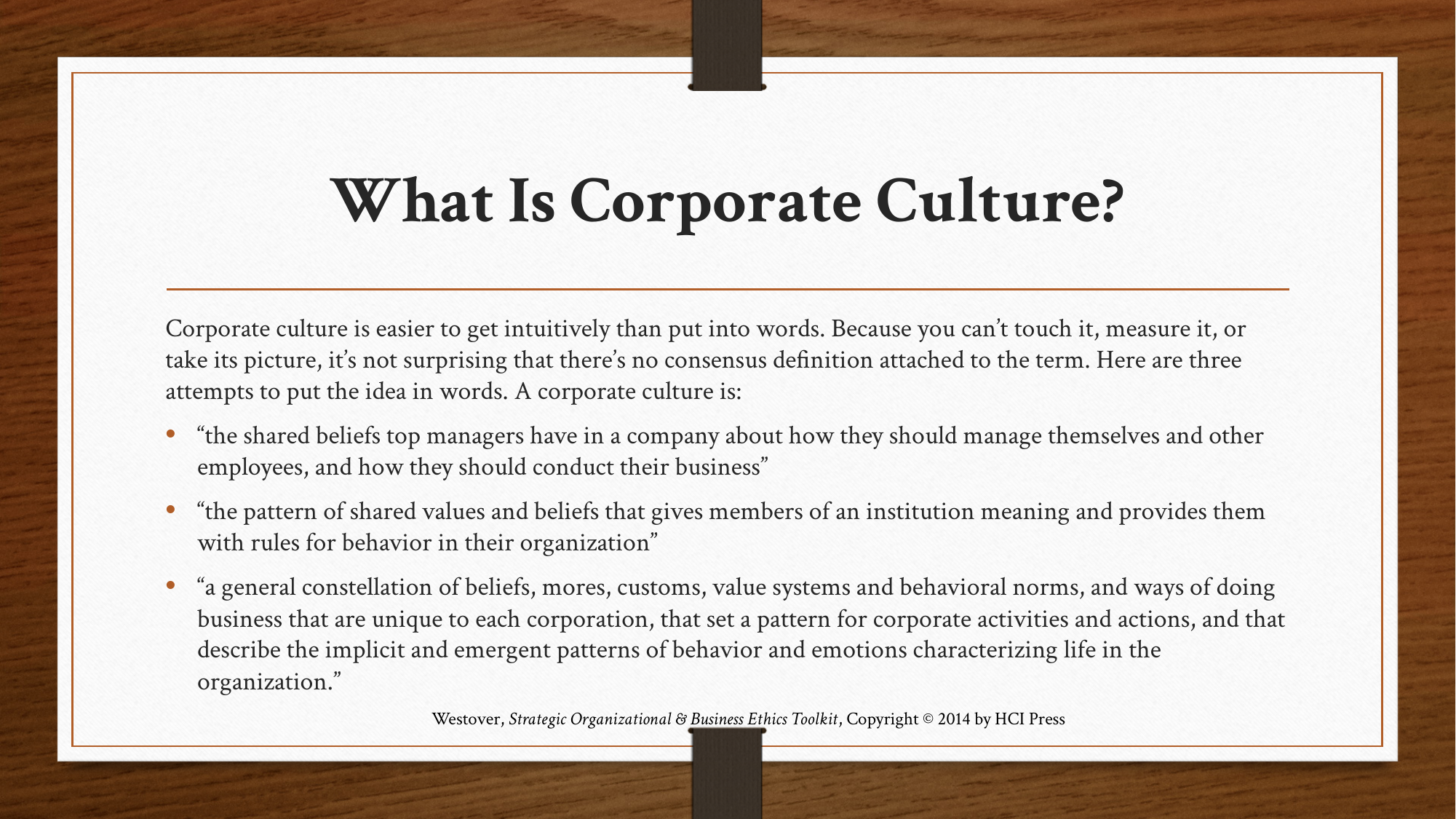

# What Is Corporate Culture?
Corporate culture is easier to get intuitively than put into words. Because you can’t touch it, measure it, or take its picture, it’s not surprising that there’s no consensus definition attached to the term. Here are three attempts to put the idea in words. A corporate culture is:
“the shared beliefs top managers have in a company about how they should manage themselves and other employees, and how they should conduct their business”
“the pattern of shared values and beliefs that gives members of an institution meaning and provides them with rules for behavior in their organization”
“a general constellation of beliefs, mores, customs, value systems and behavioral norms, and ways of doing business that are unique to each corporation, that set a pattern for corporate activities and actions, and that describe the implicit and emergent patterns of behavior and emotions characterizing life in the organization.”
Westover, Strategic Organizational & Business Ethics Toolkit, Copyright © 2014 by HCI Press